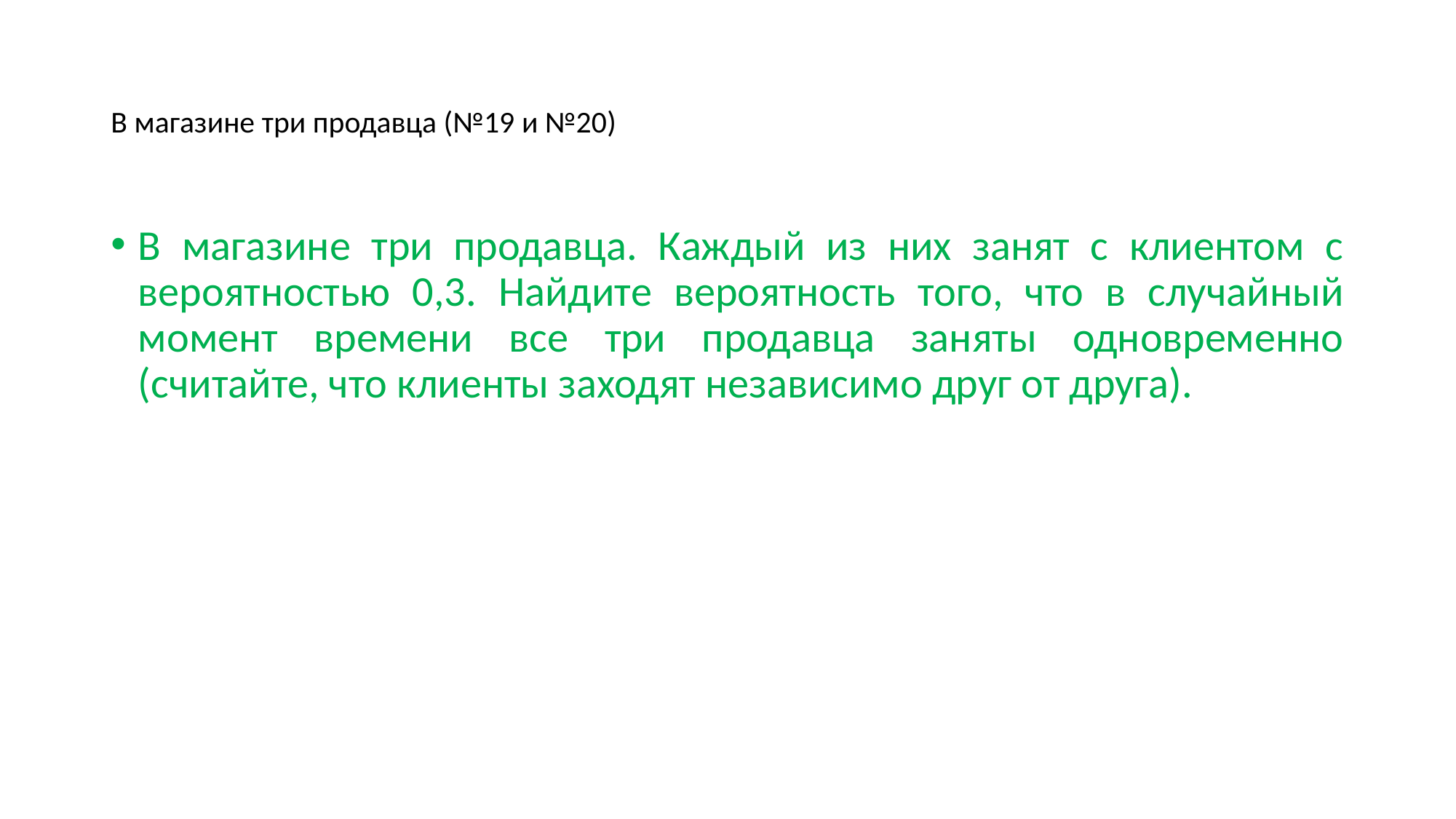

# В магазине три продавца (№19 и №20)
В магазине три продавца. Каждый из них занят с клиентом с вероятностью 0,3. Найдите вероятность того, что в случайный момент времени все три продавца заняты одновременно (считайте, что клиенты заходят независимо друг от друга).